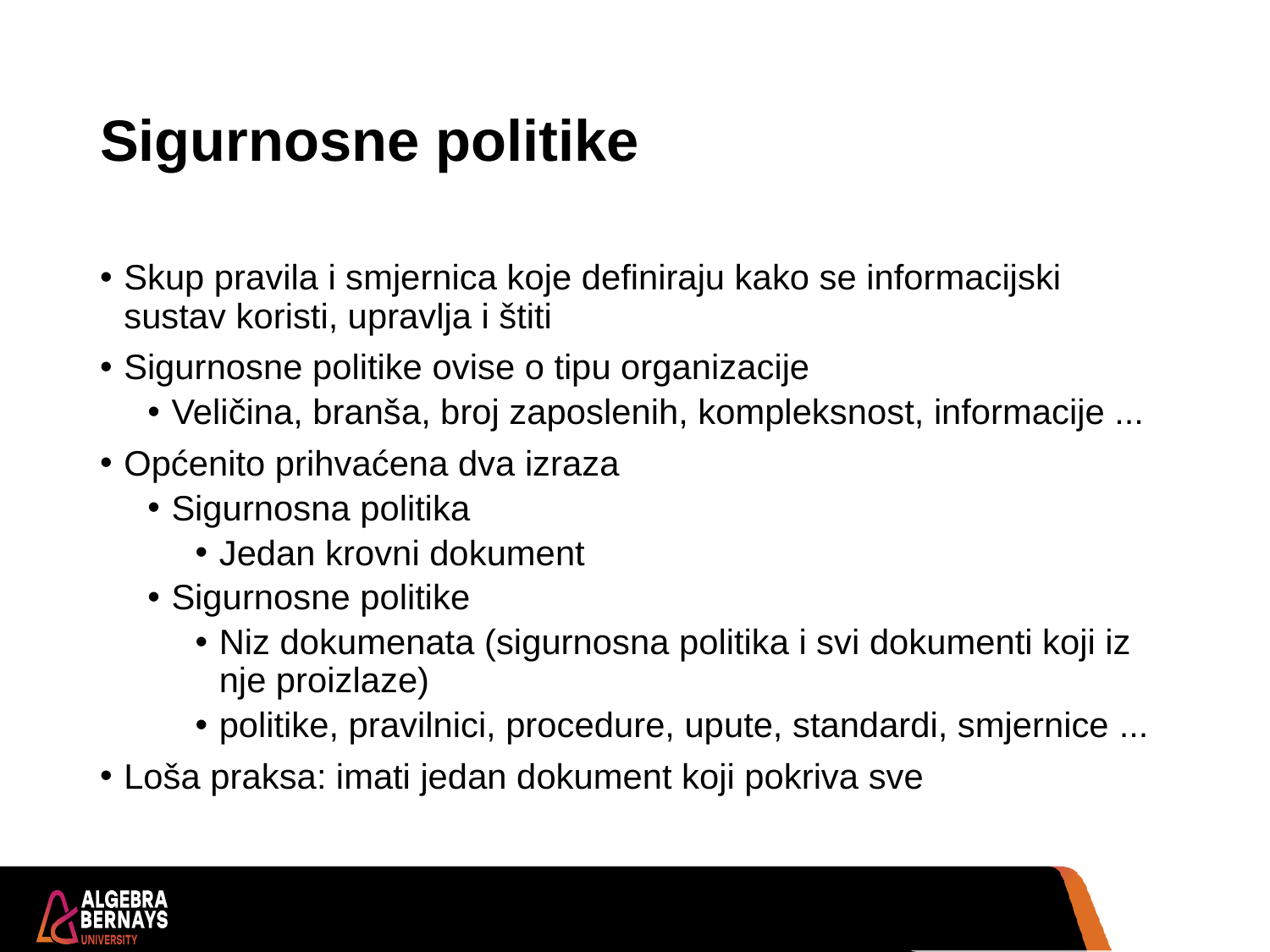

# Sigurnosne politike
Skup pravila i smjernica koje definiraju kako se informacijski sustav koristi, upravlja i štiti
Sigurnosne politike ovise o tipu organizacije
Veličina, branša, broj zaposlenih, kompleksnost, informacije ...
Općenito prihvaćena dva izraza
Sigurnosna politika
Jedan krovni dokument
Sigurnosne politike
Niz dokumenata (sigurnosna politika i svi dokumenti koji iz nje proizlaze)
politike, pravilnici, procedure, upute, standardi, smjernice ...
Loša praksa: imati jedan dokument koji pokriva sve